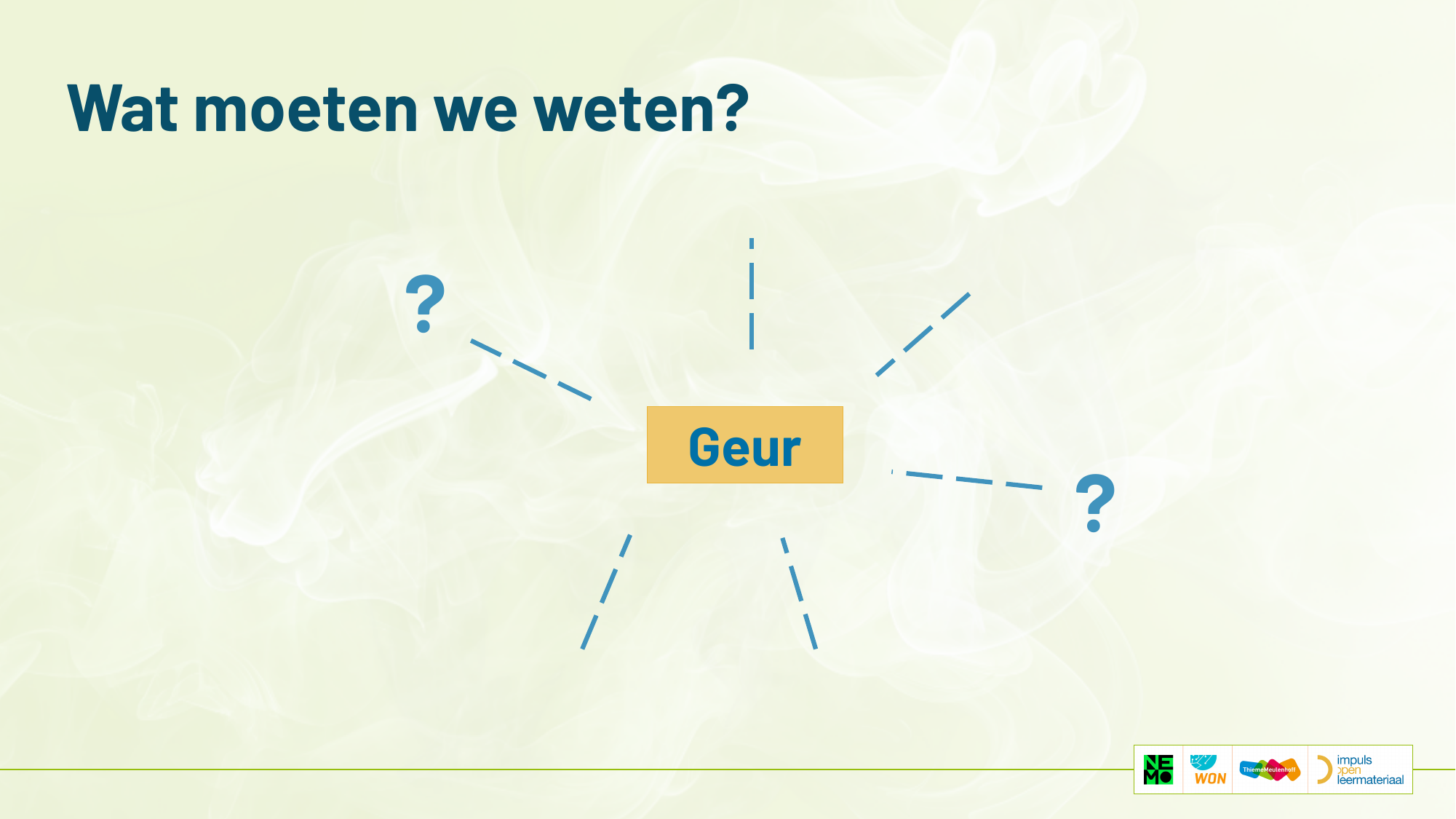

# Wat moeten we weten?
?
Geur
?